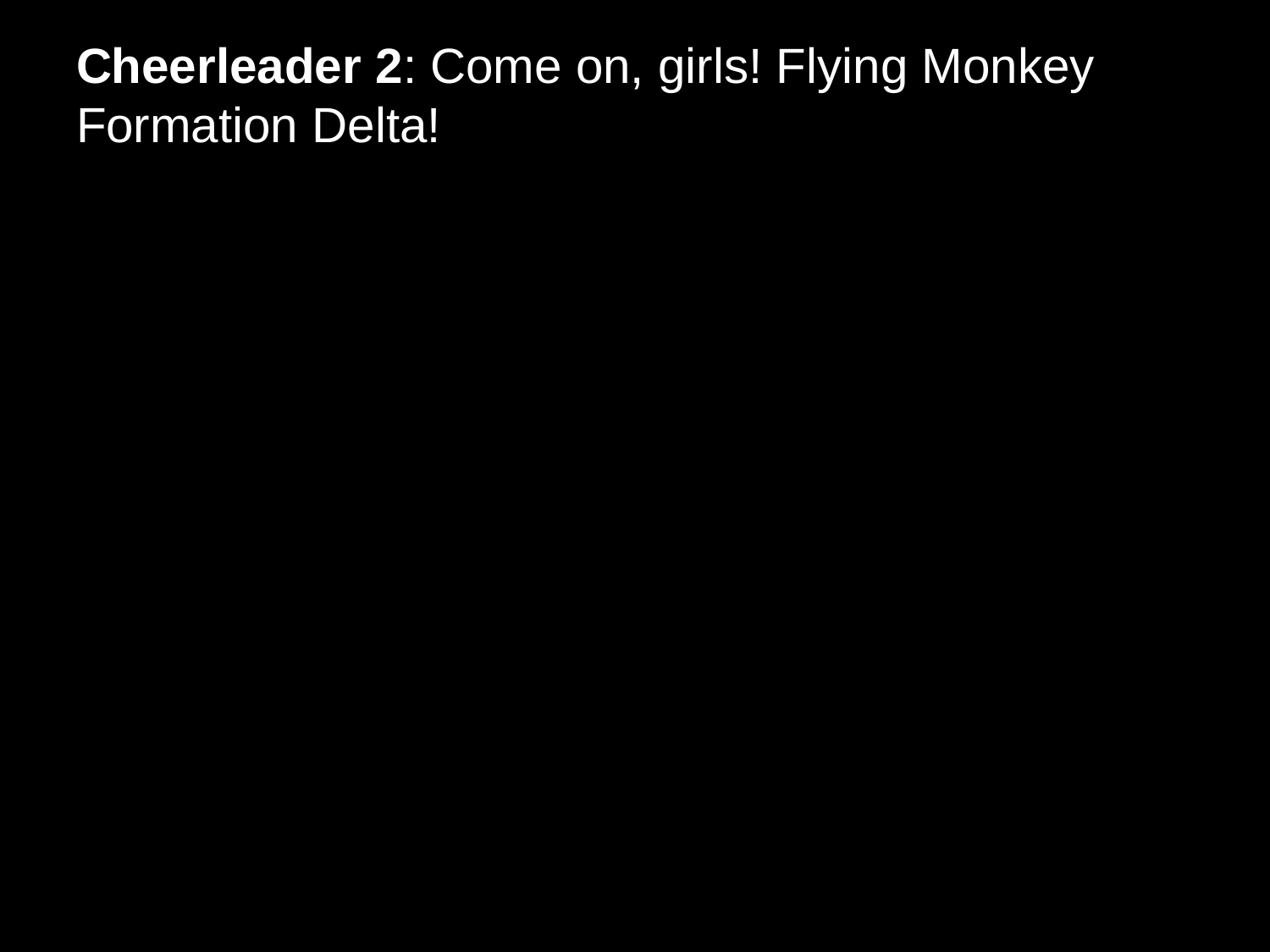

# Cheerleader 2: Come on, girls! Flying Monkey Formation Delta!